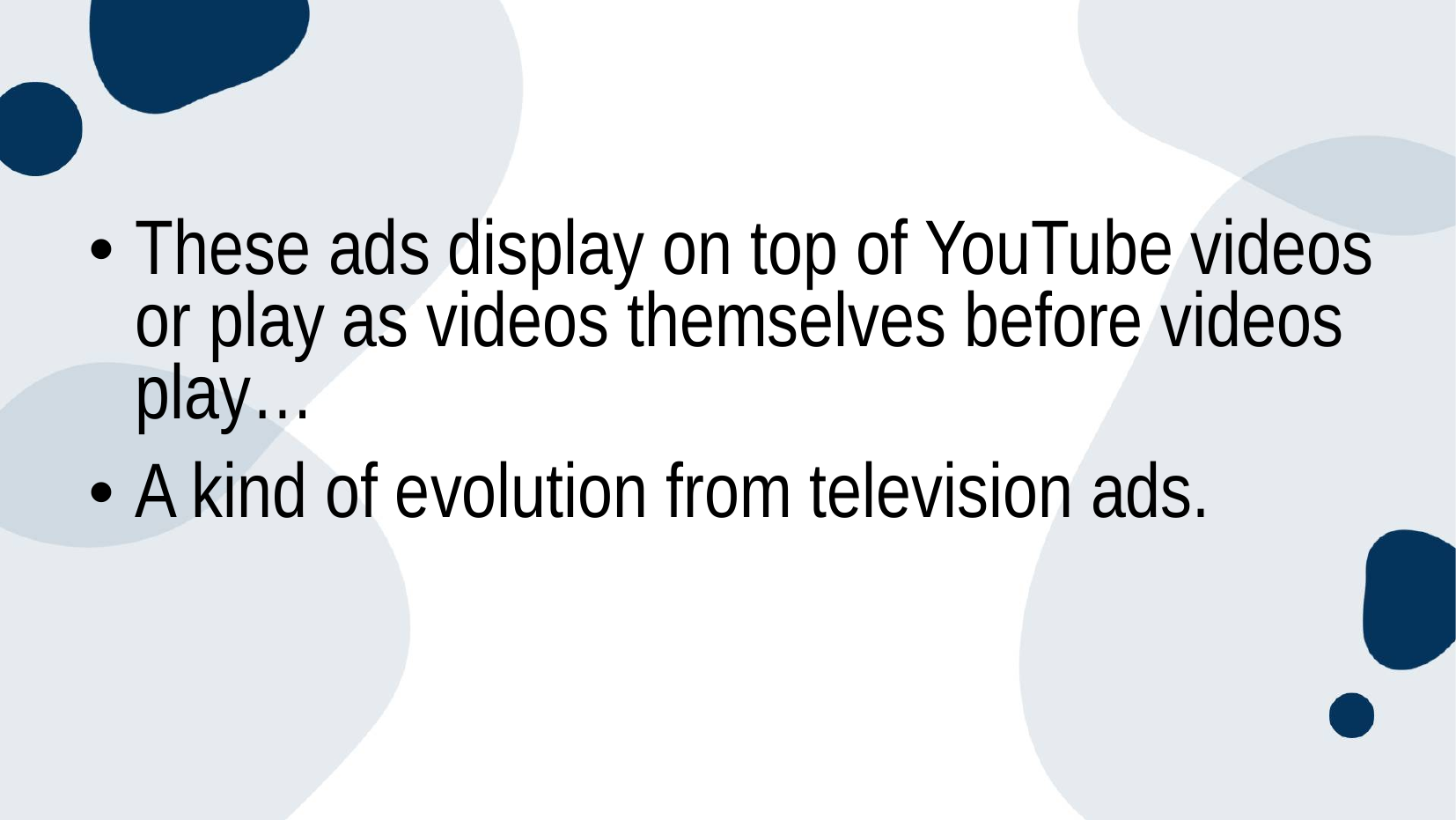

These ads display on top of YouTube videos or play as videos themselves before videos play…
A kind of evolution from television ads.